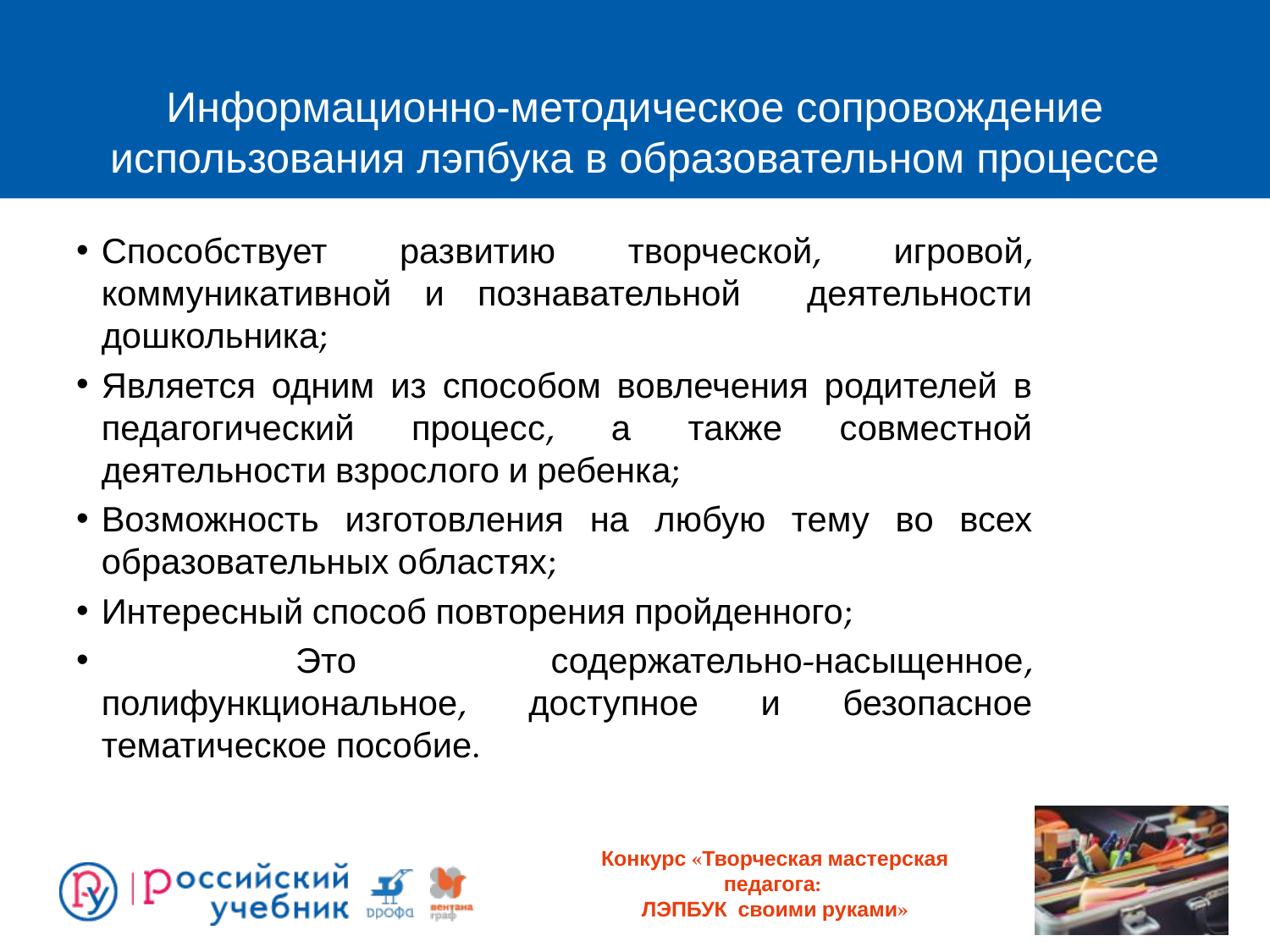

# Информационно-методическое сопровождение использования лэпбука в образовательном процессе
Способствует развитию творческой, игровой, коммуникативной и познавательной  деятельности дошкольника;
Является одним из способом вовлечения родителей в педагогический процесс, а также совместной деятельности взрослого и ребенка;
Возможность изготовления на любую тему во всех образовательных областях;
Интересный способ повторения пройденного;
 Это содержательно-насыщенное, полифункциональное, доступное и безопасное тематическое пособие.